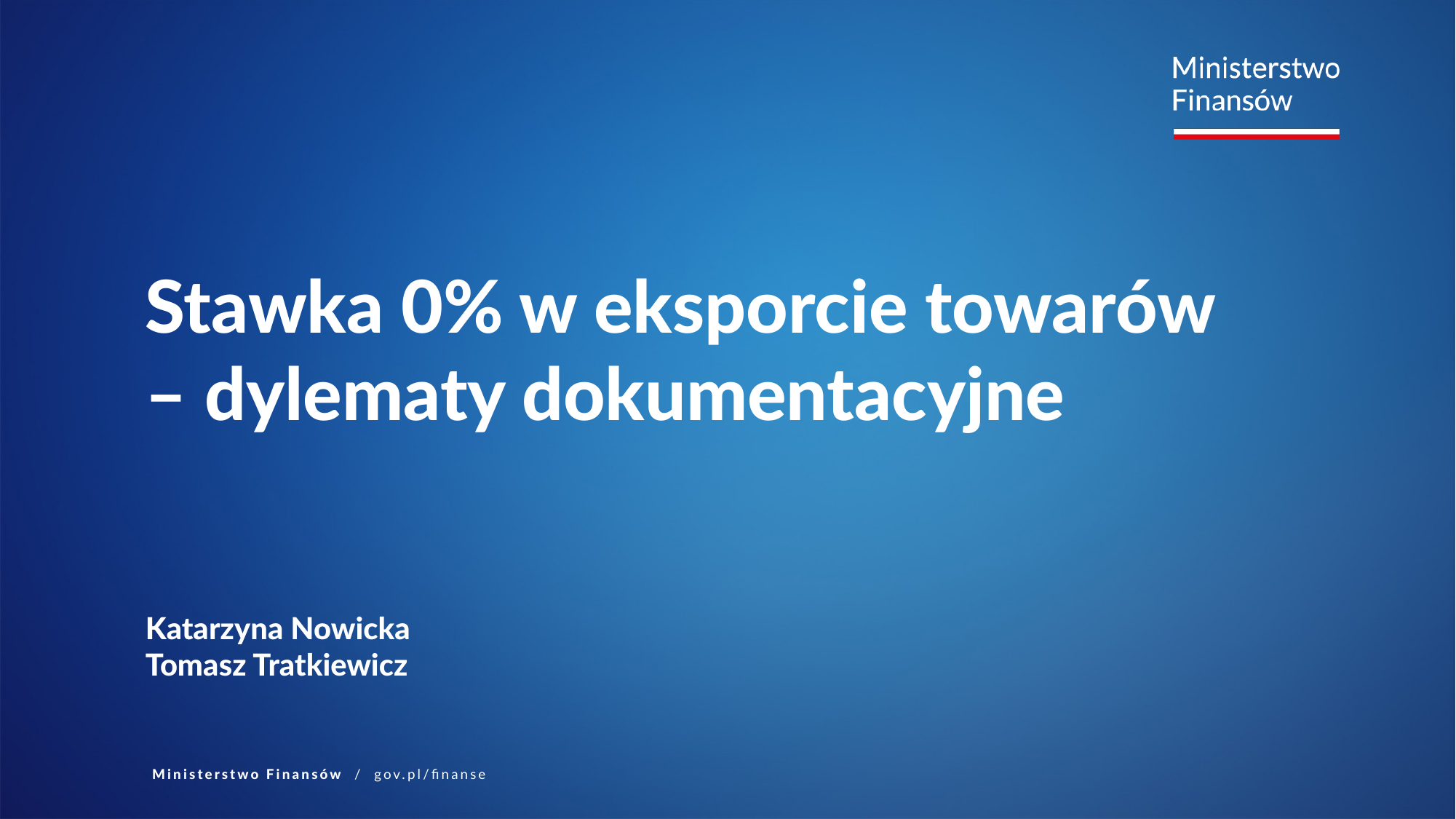

Stawka 0% w eksporcie towarów
– dylematy dokumentacyjne

Katarzyna Nowicka
Tomasz Tratkiewicz